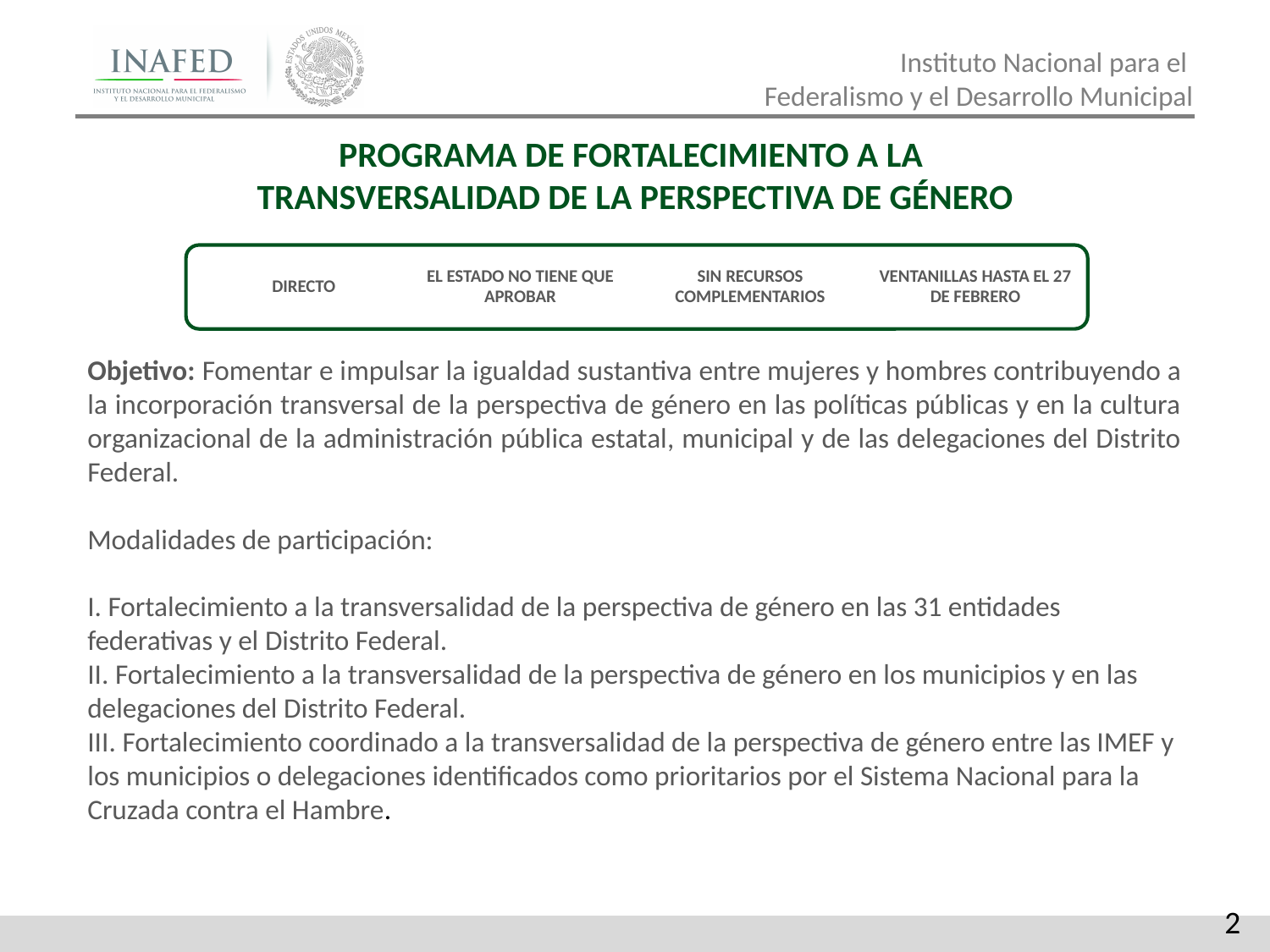

PROGRAMA DE FORTALECIMIENTO A LA
TRANSVERSALIDAD DE LA PERSPECTIVA DE GÉNERO

| DIRECTO | EL ESTADO NO TIENE QUE APROBAR | SIN RECURSOS COMPLEMENTARIOS | VENTANILLAS HASTA EL 27 DE FEBRERO |
| --- | --- | --- | --- |
Objetivo: Fomentar e impulsar la igualdad sustantiva entre mujeres y hombres contribuyendo a la incorporación transversal de la perspectiva de género en las políticas públicas y en la cultura organizacional de la administración pública estatal, municipal y de las delegaciones del Distrito Federal.

Modalidades de participación:

I. Fortalecimiento a la transversalidad de la perspectiva de género en las 31 entidades federativas y el Distrito Federal.
II. Fortalecimiento a la transversalidad de la perspectiva de género en los municipios y en las
delegaciones del Distrito Federal.
III. Fortalecimiento coordinado a la transversalidad de la perspectiva de género entre las IMEF y los municipios o delegaciones identificados como prioritarios por el Sistema Nacional para la Cruzada contra el Hambre.
2